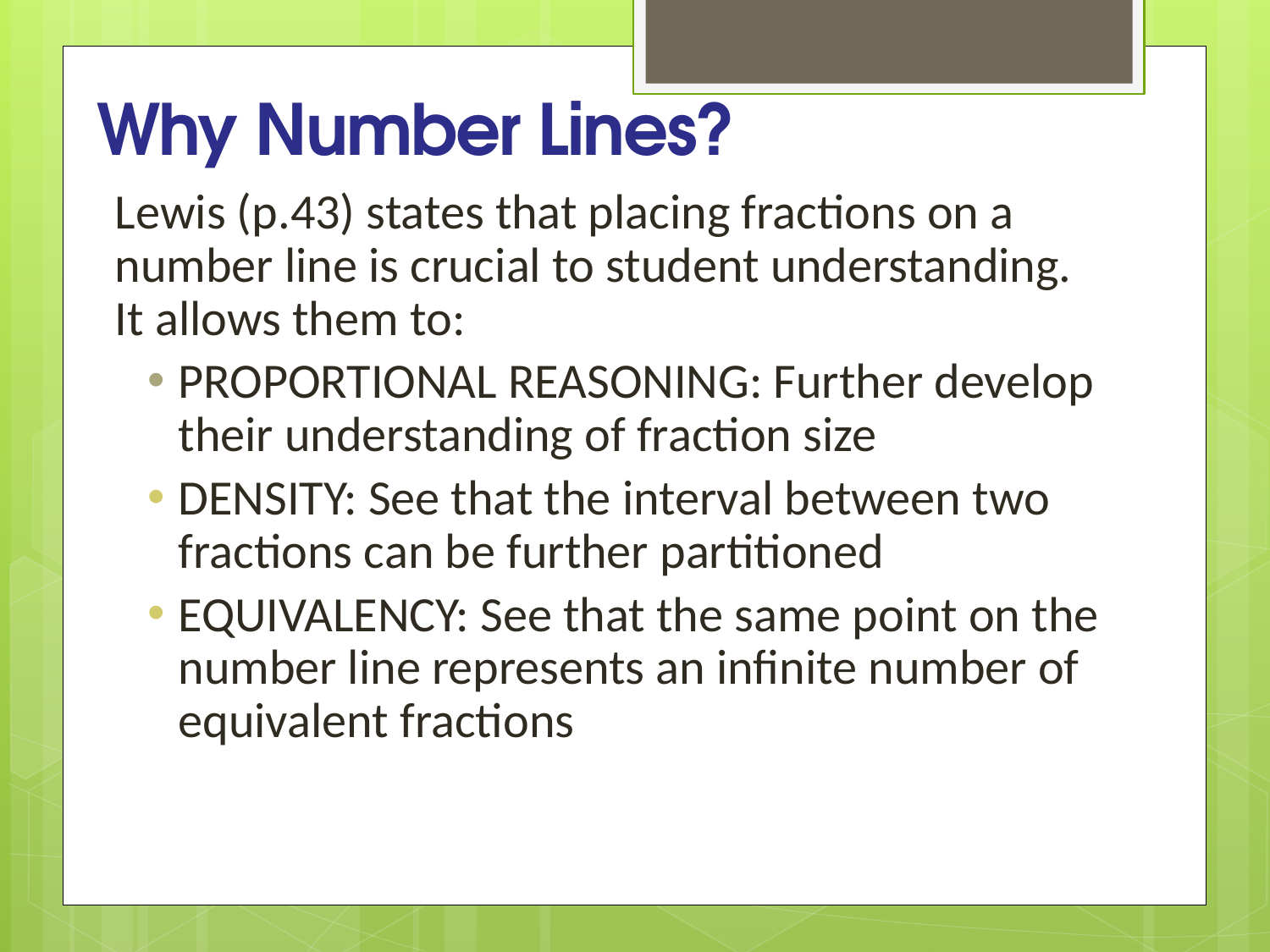

Why Number Lines?
Lewis (p.43) states that placing fractions on a number line is crucial to student understanding.
It allows them to:
PROPORTIONAL REASONING: Further develop their understanding of fraction size
DENSITY: See that the interval between two fractions can be further partitioned
EQUIVALENCY: See that the same point on the number line represents an infinite number of equivalent fractions